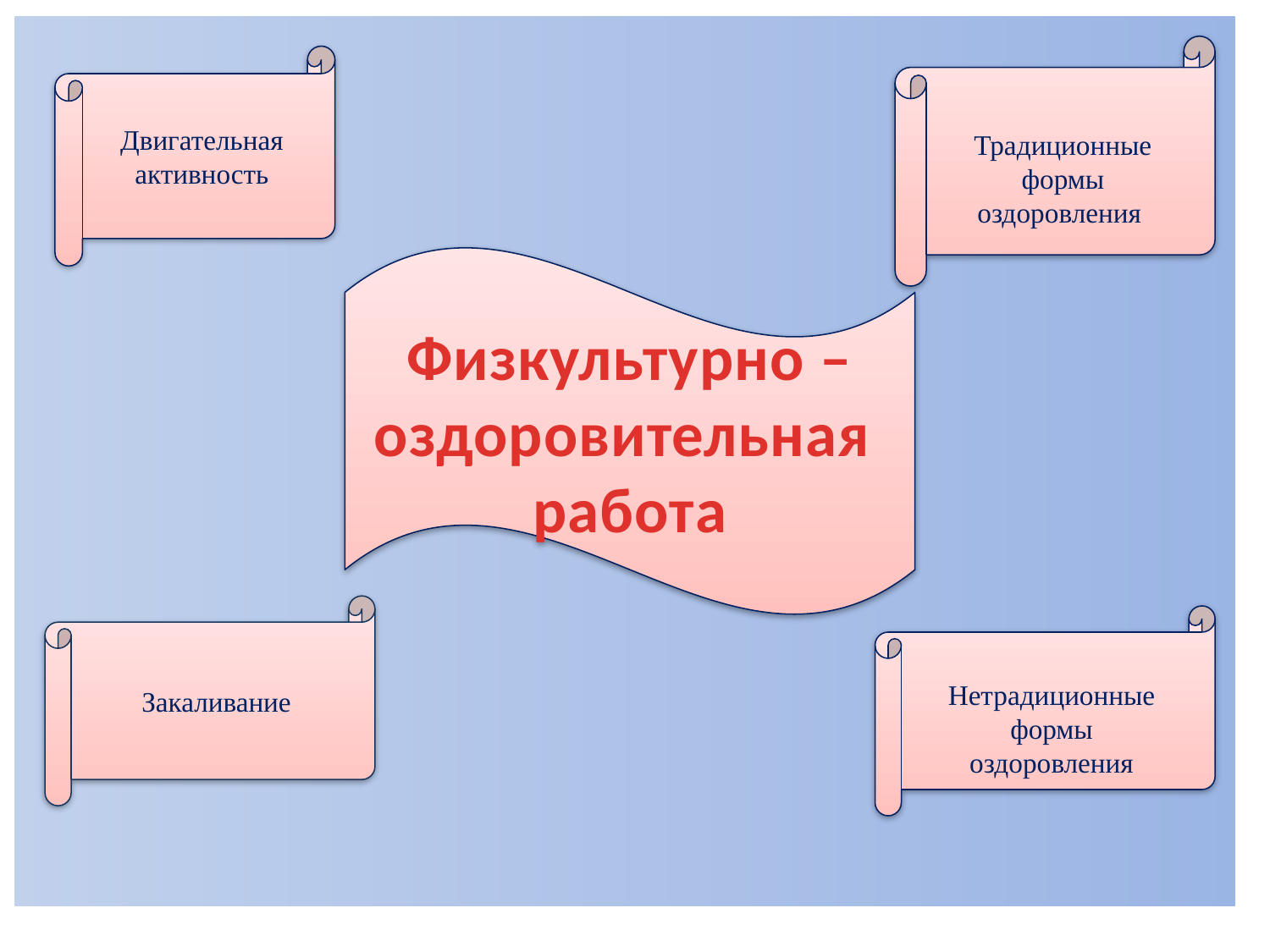

Традиционные формы
оздоровления
#
Двигательная активность
Физкультурно – оздоровительная
работа
Закаливание

Нетрадиционные
 формы
оздоровления